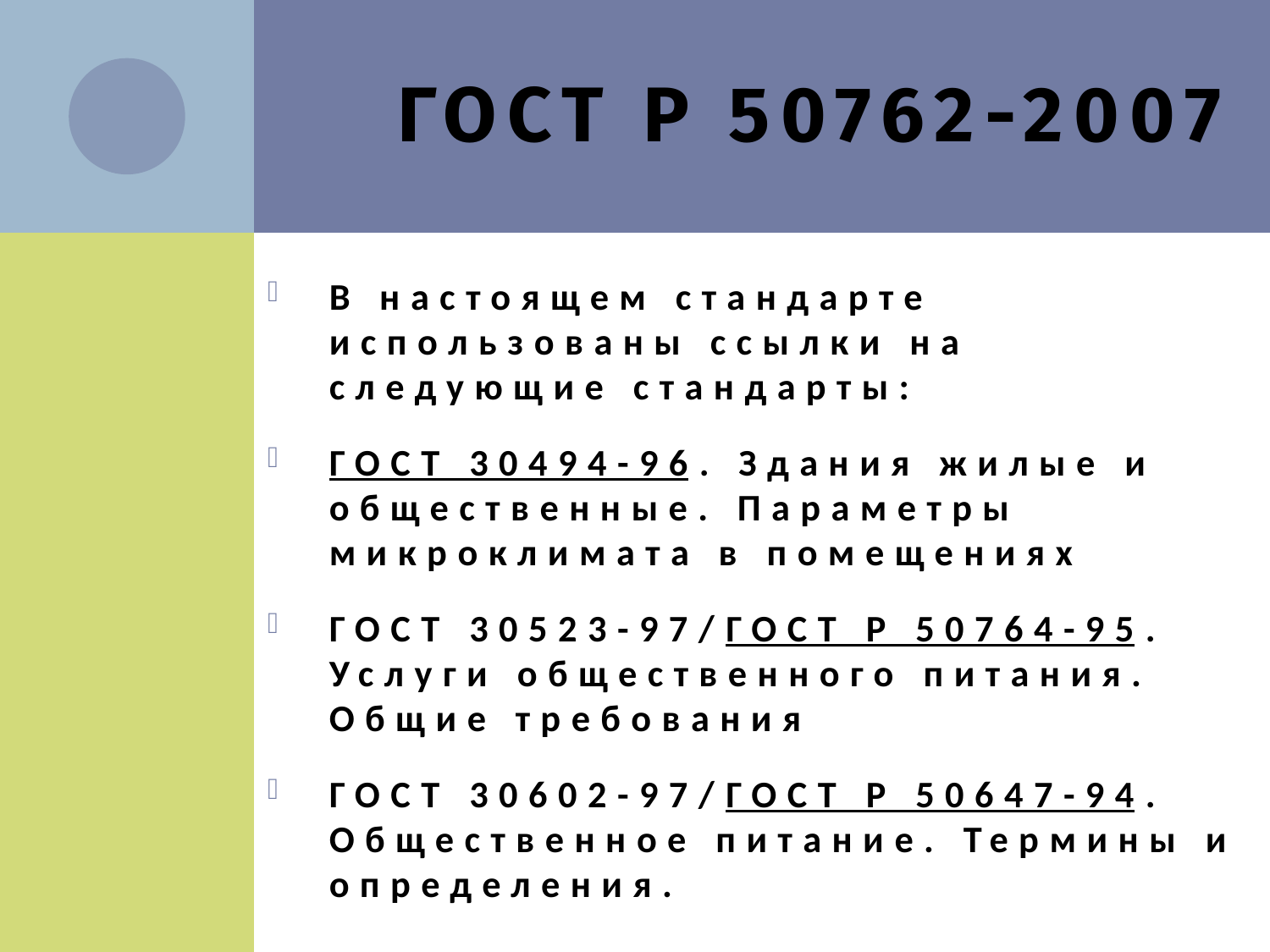

# ГОСТ Р 50762-2007
В настоящем стандарте использованы ссылки на следующие стандарты:
ГОСТ 30494-96. Здания жилые и общественные. Параметры микроклимата в помещениях
ГОСТ 30523-97/ГОСТ Р 50764-95. Услуги общественного питания. Общие требования
ГОСТ 30602-97/ГОСТ Р 50647-94. Общественное питание. Термины и определения.